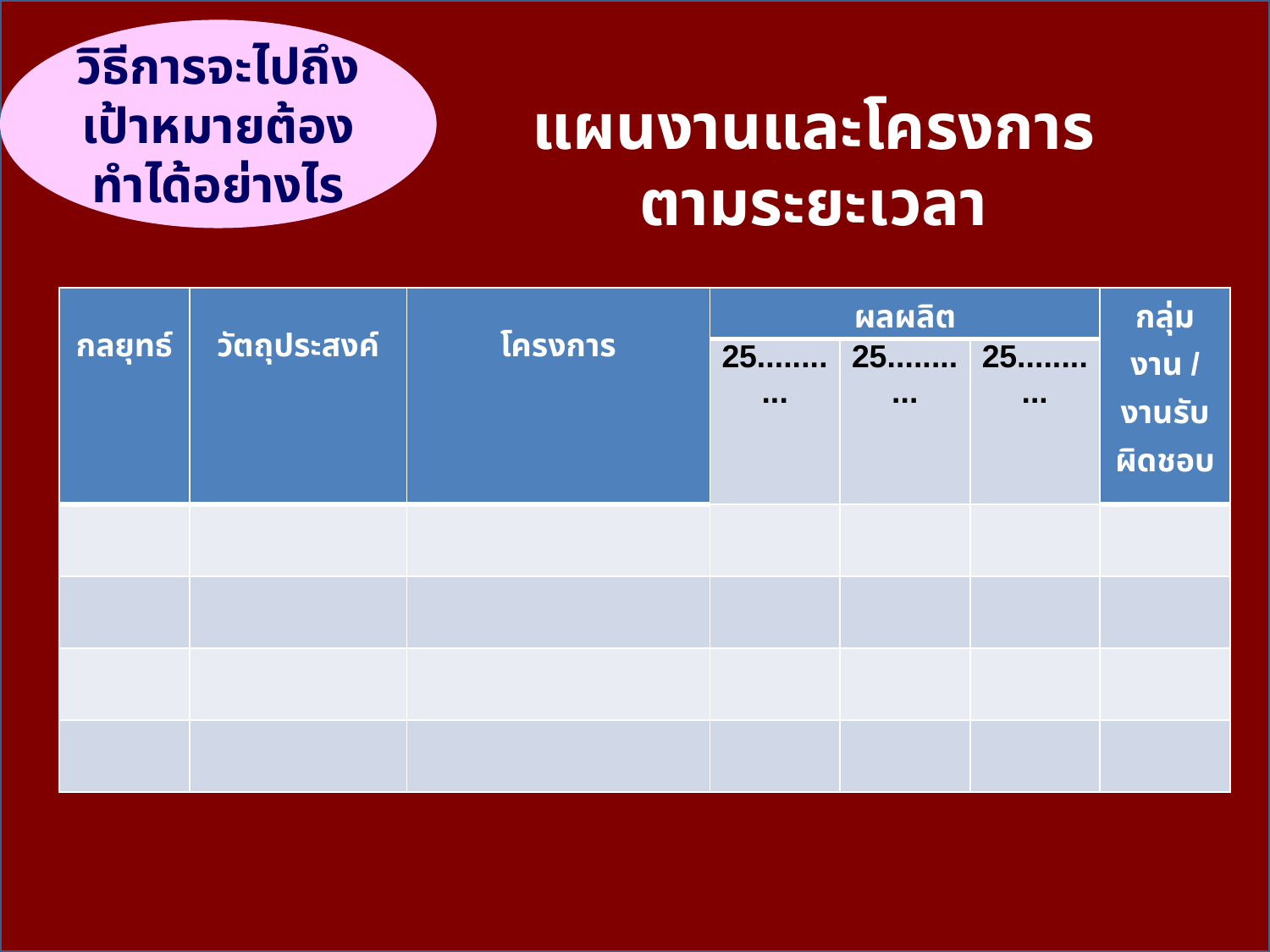

วิธีการจะไปถึงเป้าหมายต้องทำได้อย่างไร
แผนงานและโครงการ
ตามระยะเวลา
| กลยุทธ์ | วัตถุประสงค์ | โครงการ | ผลผลิต |  |  | กลุ่มงาน / งานรับผิดชอบ |
| --- | --- | --- | --- | --- | --- | --- |
|  |  |  | 25........... | 25........... | 25........... |  |
|  |  |  |  |  |  |  |
|  |  |  |  |  |  |  |
|  |  |  |  |  |  |  |
|  |  |  |  |  |  |  |